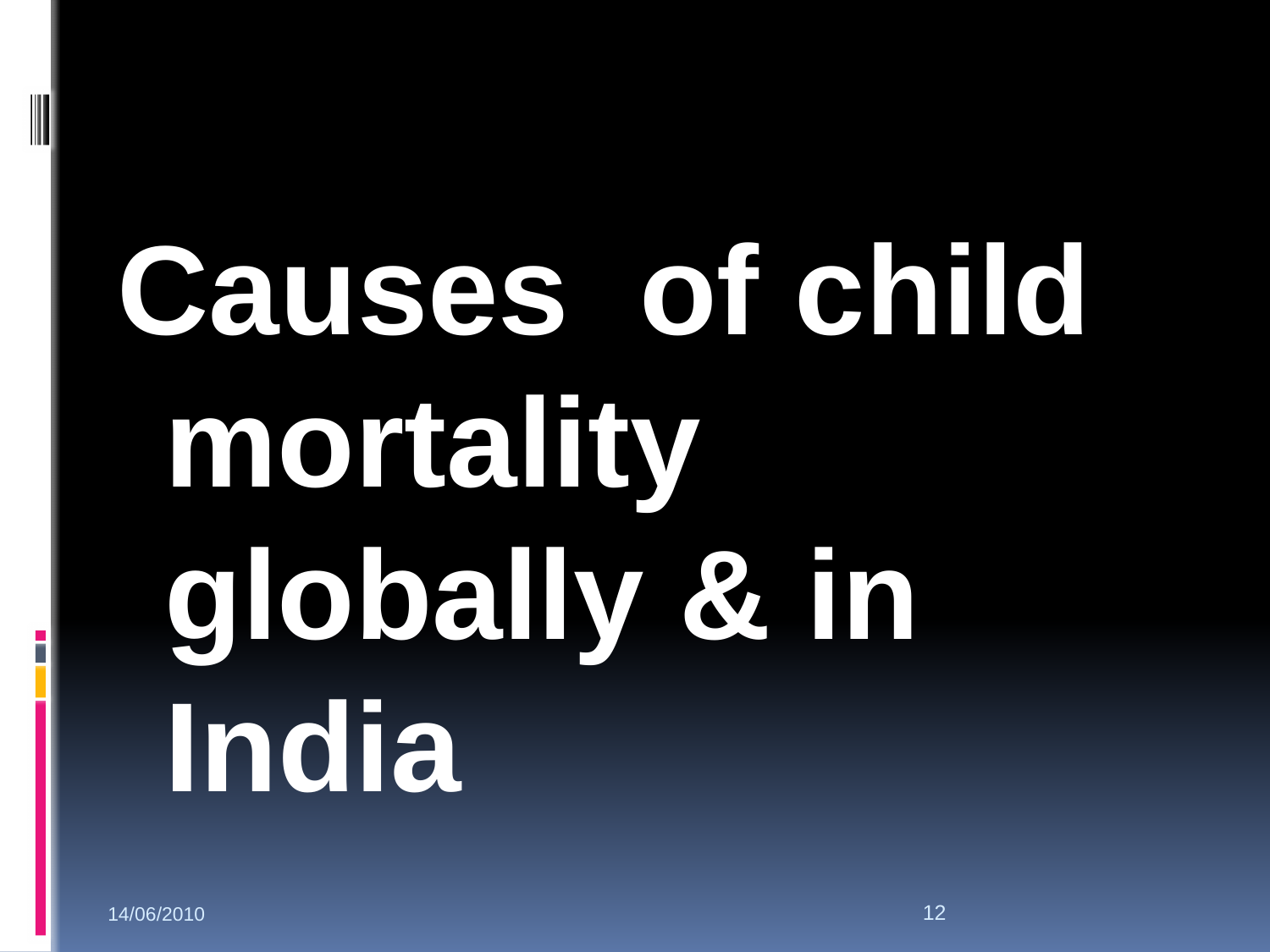

# Causes  of child mortality  globally & in India
14/06/2010
12